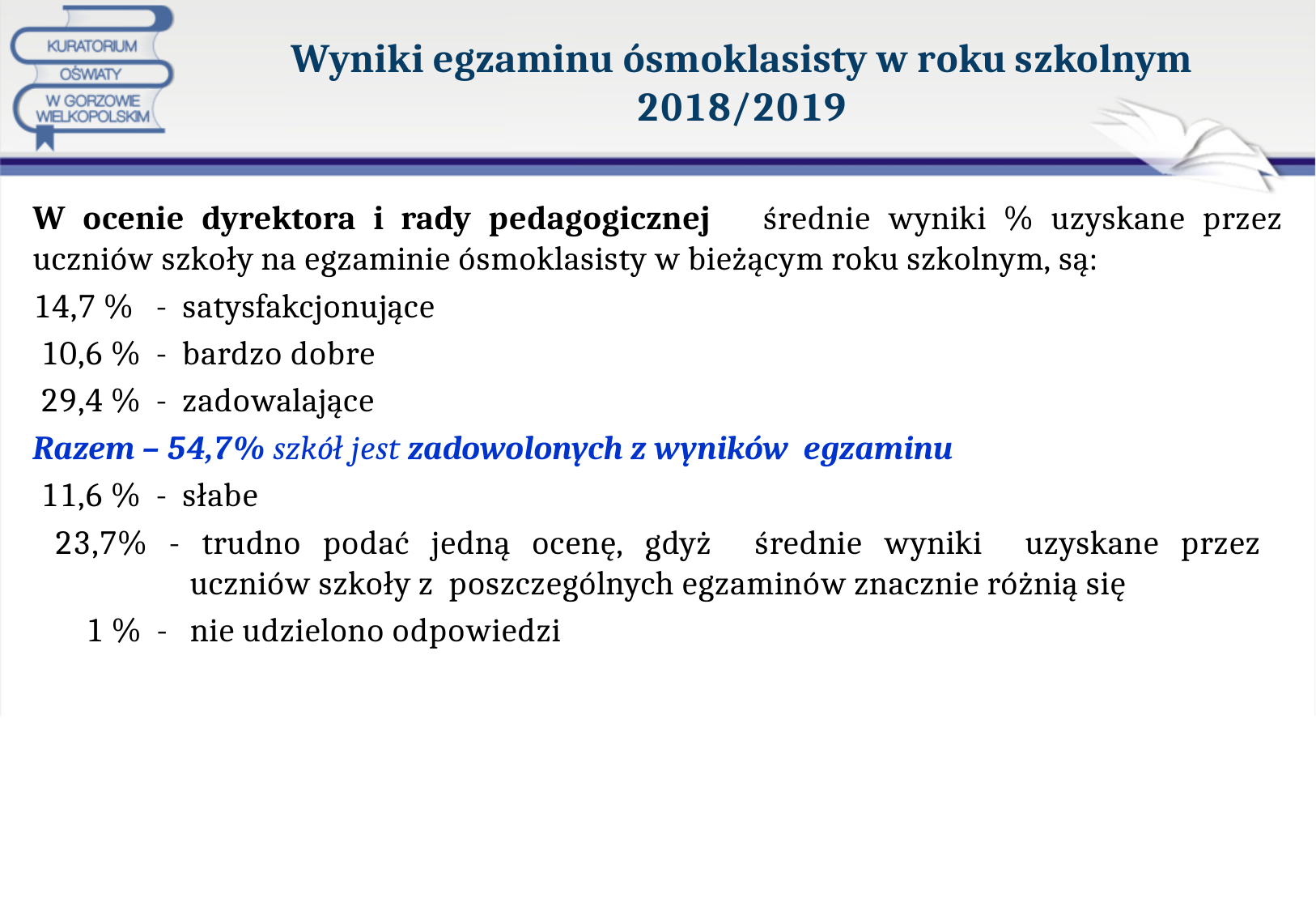

# Wyniki egzaminu ósmoklasisty w roku szkolnym 2018/2019
W ocenie dyrektora i rady pedagogicznej   średnie wyniki % uzyskane przez uczniów szkoły na egzaminie ósmoklasisty w bieżącym roku szkolnym, są:
14,7 %   -  satysfakcjonujące
 10,6 %  -  bardzo dobre
 29,4 %  -  zadowalające
Razem – 54,7% szkół jest zadowolonych z wyników  egzaminu
 11,6 %  -  słabe
 23,7% - trudno podać jedną ocenę, gdyż  średnie wyniki  uzyskane przez
                     uczniów szkoły z  poszczególnych egzaminów znacznie różnią się
       1 %  -   nie udzielono odpowiedzi